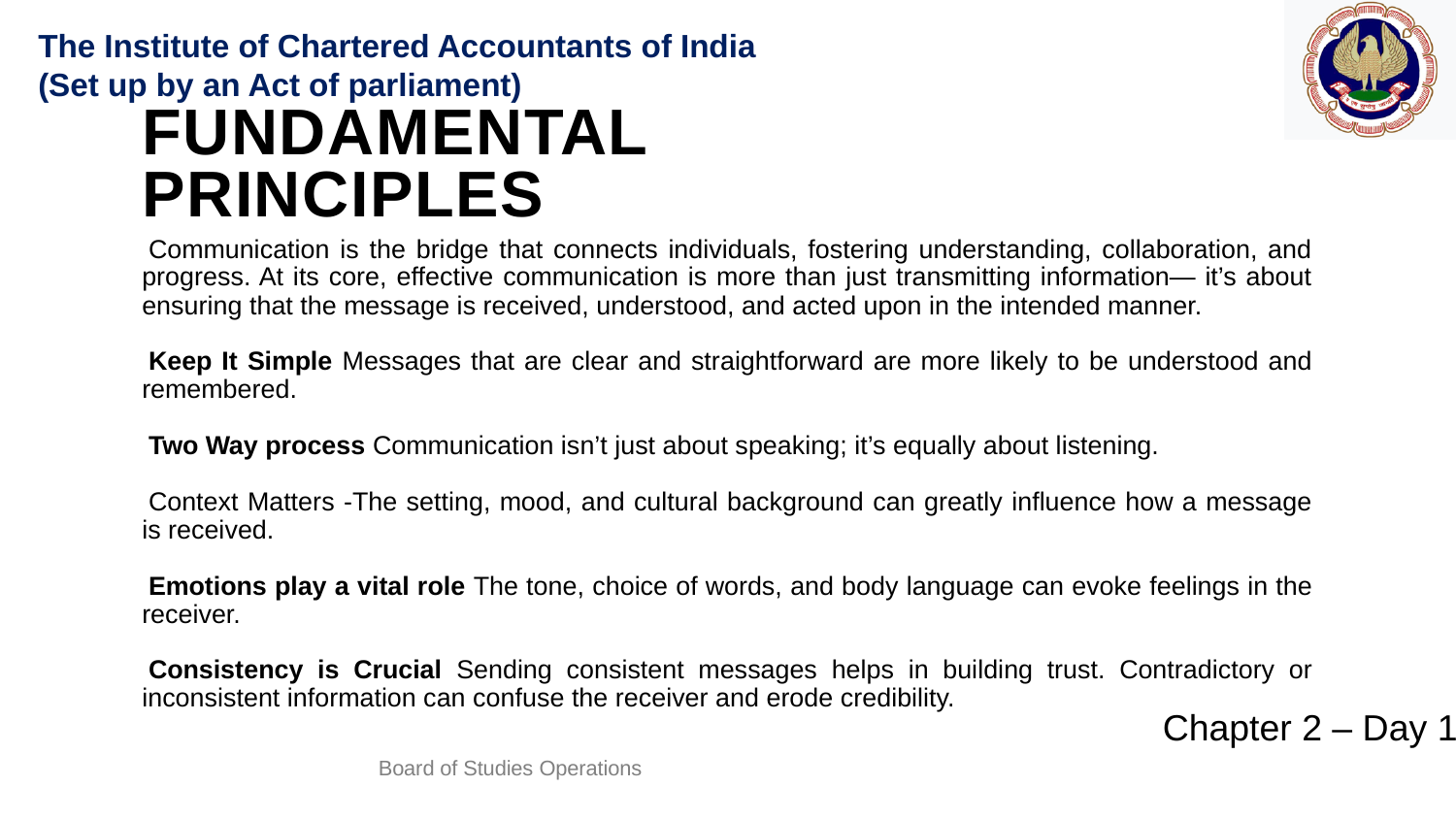

Fundamental Principles
Communication is the bridge that connects individuals, fostering understanding, collaboration, and progress. At its core, effective communication is more than just transmitting information— it’s about ensuring that the message is received, understood, and acted upon in the intended manner.
Keep It Simple Messages that are clear and straightforward are more likely to be understood and remembered.
Two Way process Communication isn’t just about speaking; it’s equally about listening.
Context Matters -The setting, mood, and cultural background can greatly influence how a message is received.
Emotions play a vital role The tone, choice of words, and body language can evoke feelings in the receiver.
Consistency is Crucial Sending consistent messages helps in building trust. Contradictory or inconsistent information can confuse the receiver and erode credibility.